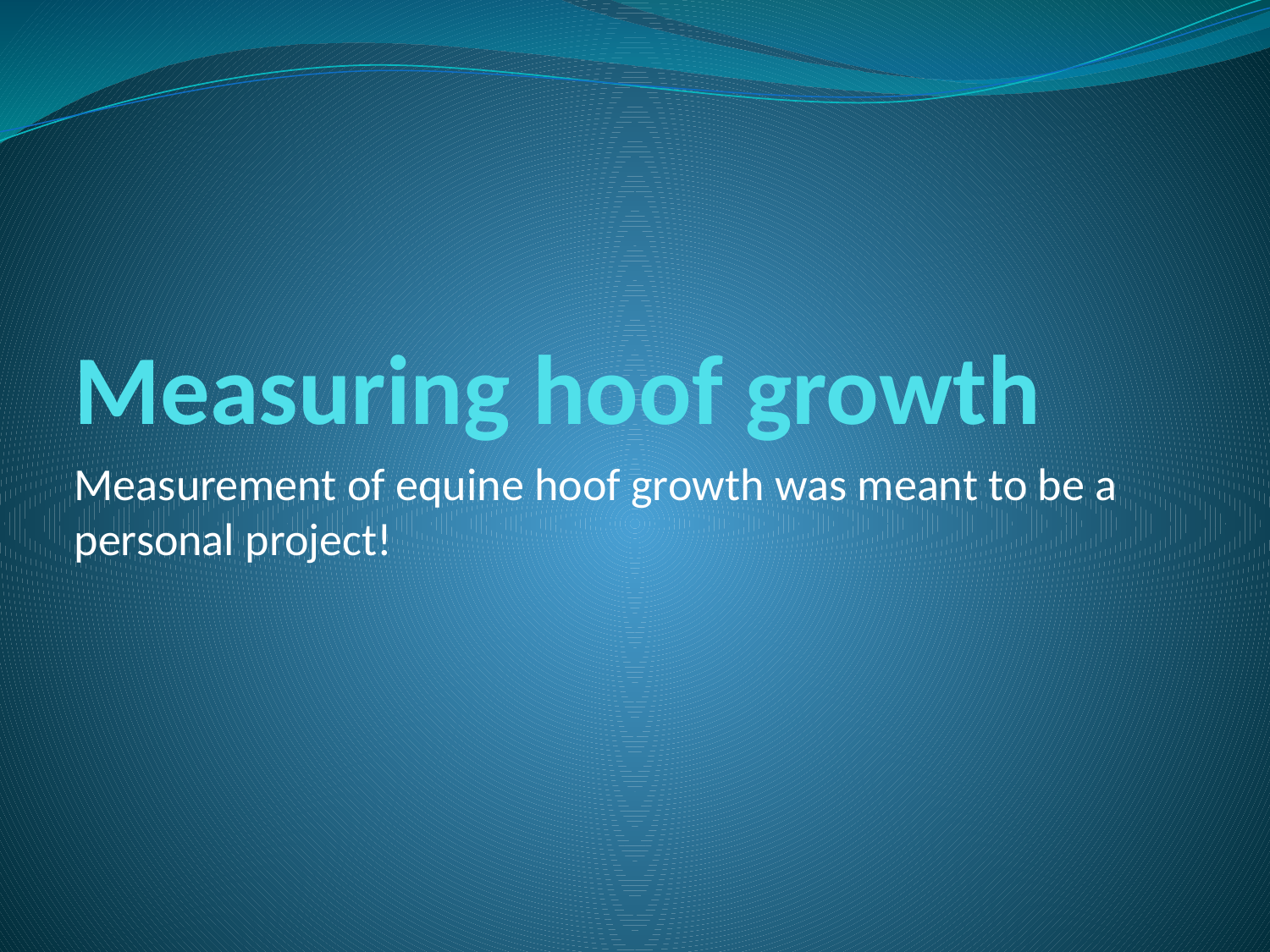

# Measuring hoof growth
Measurement of equine hoof growth was meant to be a personal project!